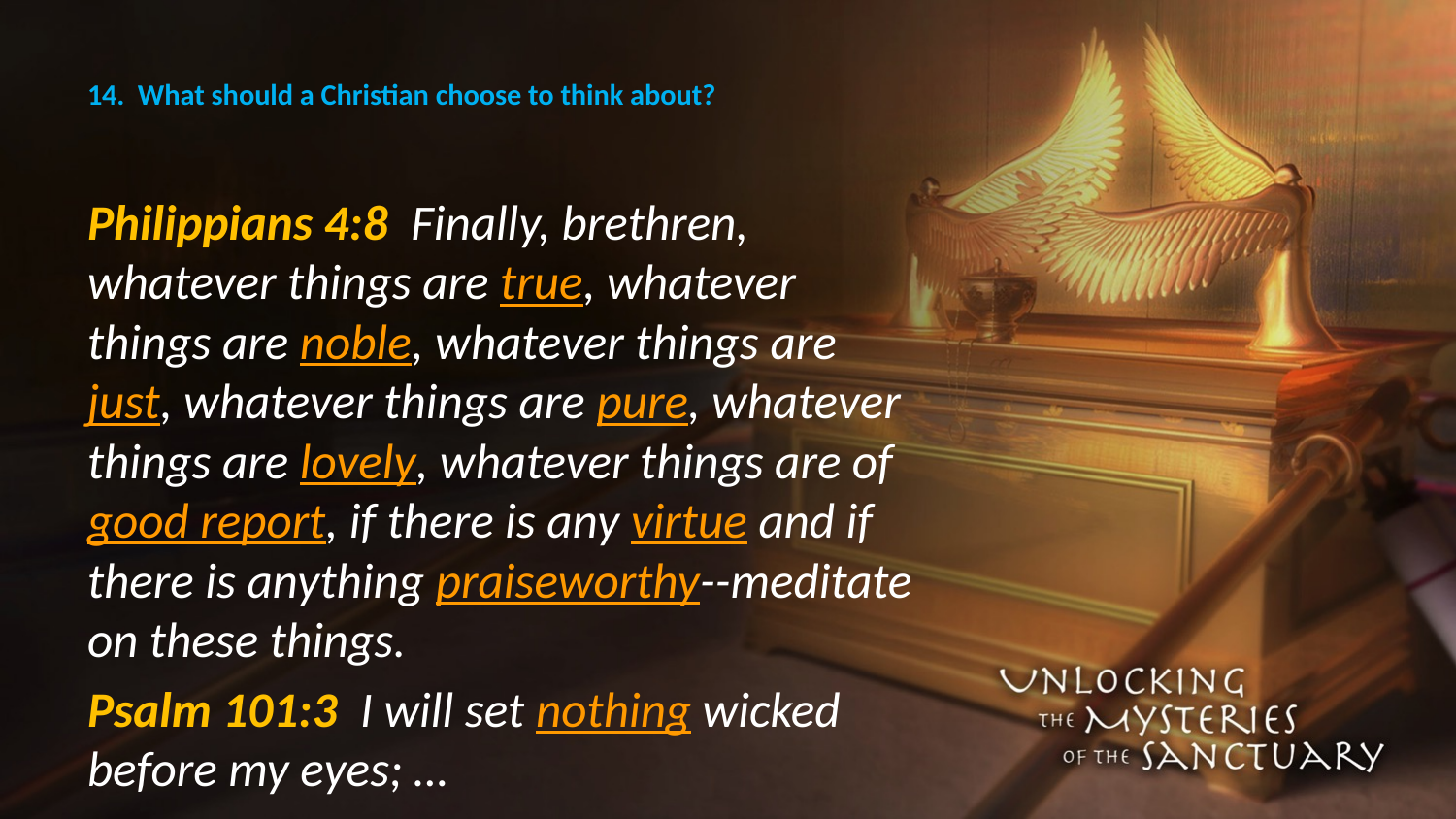

# 14.  What should a Christian choose to think about?
Philippians 4:8  Finally, brethren, whatever things are true, whatever things are noble, whatever things are just, whatever things are pure, whatever things are lovely, whatever things are of good report, if there is any virtue and if there is anything praiseworthy--meditate on these things.
Psalm 101:3  I will set nothing wicked before my eyes; …